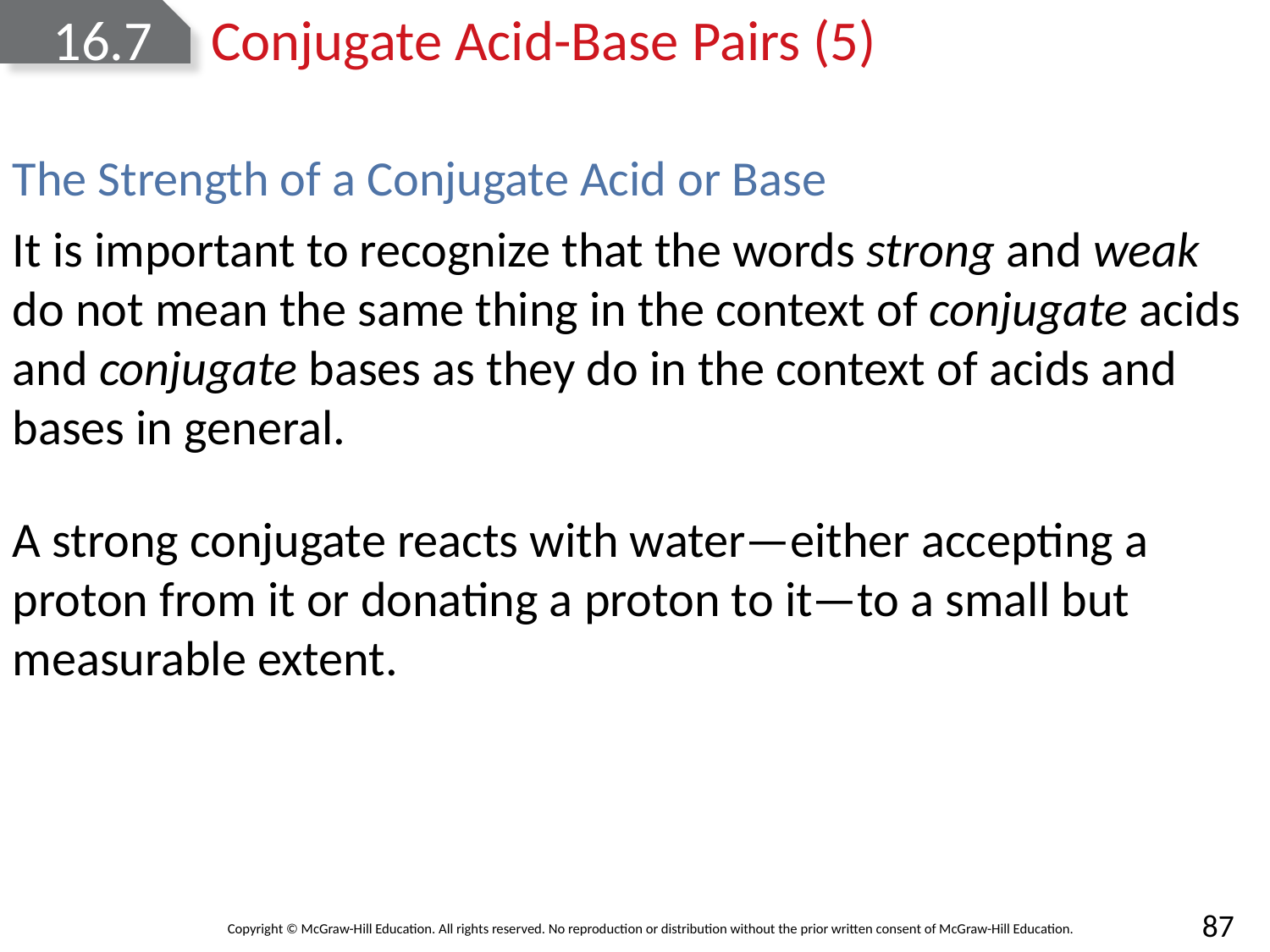

# 16.7	Conjugate Acid-Base Pairs (5)
The Strength of a Conjugate Acid or Base
It is important to recognize that the words strong and weak do not mean the same thing in the context of conjugate acids and conjugate bases as they do in the context of acids and bases in general.
A strong conjugate reacts with water—either accepting a proton from it or donating a proton to it—to a small but measurable extent.